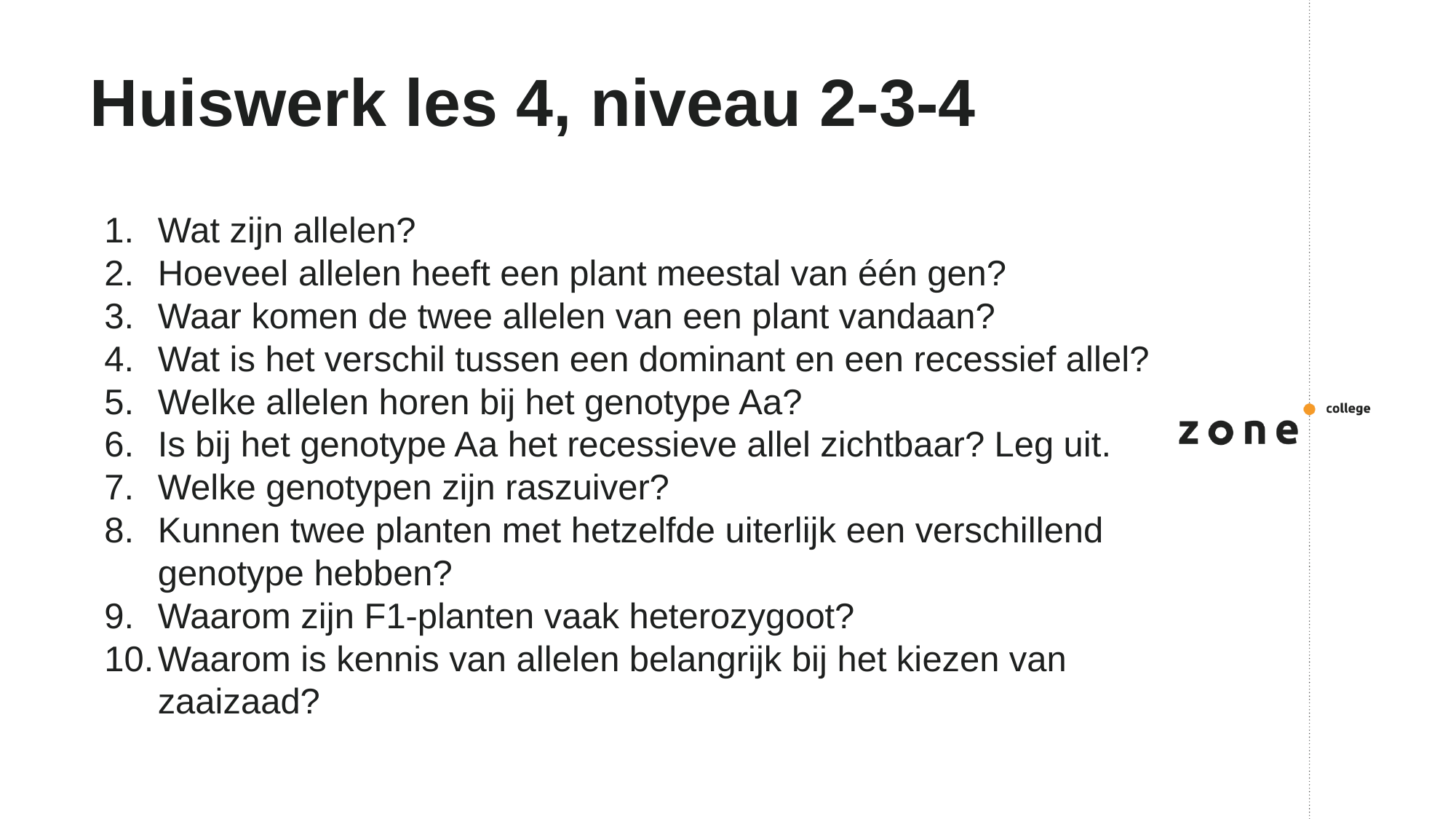

# Huiswerk les 4, niveau 2-3-4
Wat zijn allelen?
Hoeveel allelen heeft een plant meestal van één gen?
Waar komen de twee allelen van een plant vandaan?
Wat is het verschil tussen een dominant en een recessief allel?
Welke allelen horen bij het genotype Aa?
Is bij het genotype Aa het recessieve allel zichtbaar? Leg uit.
Welke genotypen zijn raszuiver?
Kunnen twee planten met hetzelfde uiterlijk een verschillend genotype hebben?
Waarom zijn F1-planten vaak heterozygoot?
Waarom is kennis van allelen belangrijk bij het kiezen van zaaizaad?